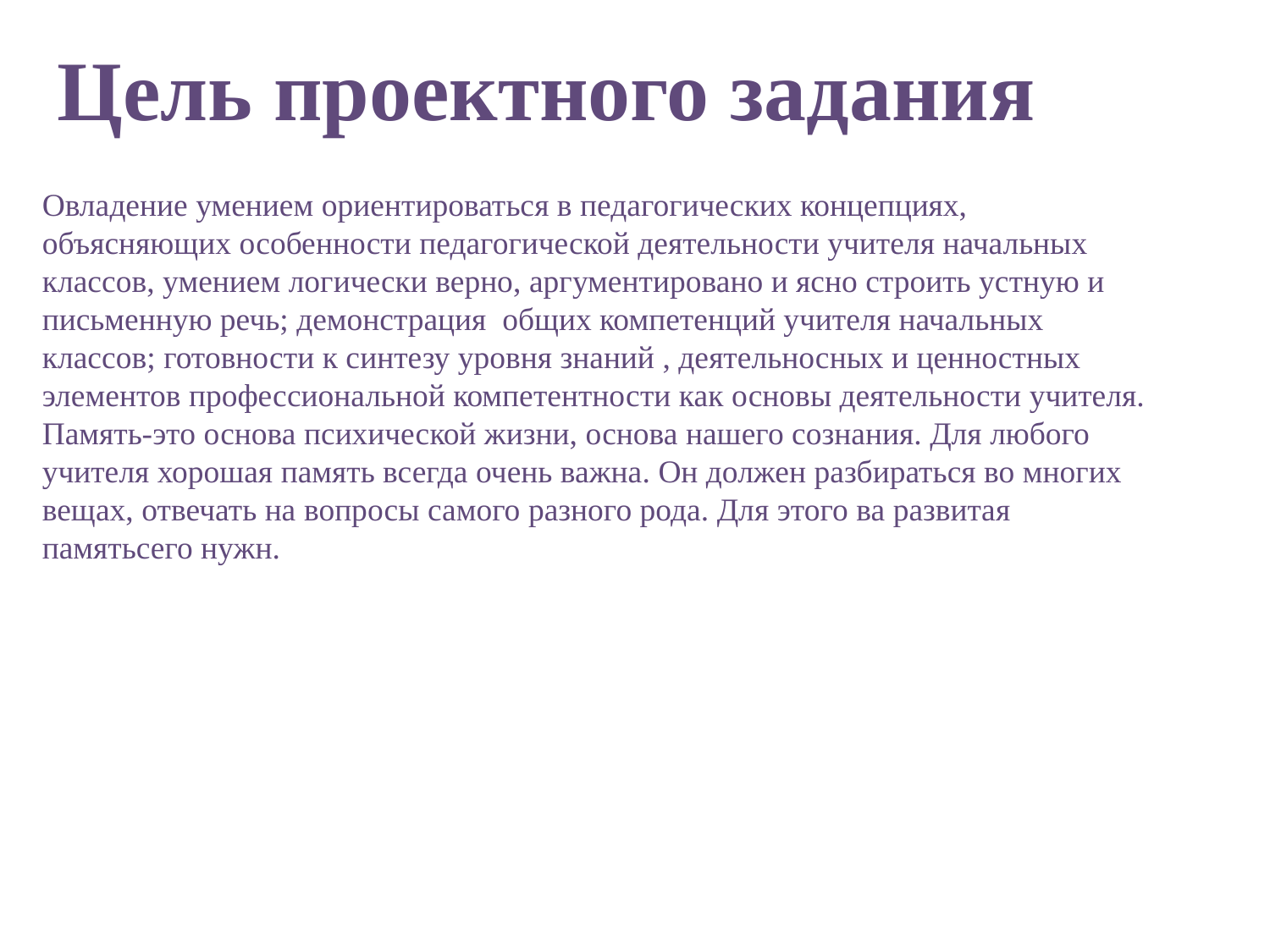

Цель проектного задания
Овладение умением ориентироваться в педагогических концепциях, объясняющих особенности педагогической деятельности учителя начальных классов, умением логически верно, аргументировано и ясно строить устную и письменную речь; демонстрация  общих компетенций учителя начальных классов; готовности к синтезу уровня знаний , деятельносных и ценностных элементов профессиональной компетентности как основы деятельности учителя. Память-это основа психической жизни, основа нашего сознания. Для любого учителя хорошая память всегда очень важна. Он должен разбираться во многих вещах, отвечать на вопросы самого разного рода. Для этого ва развитая памятьсего нужн.